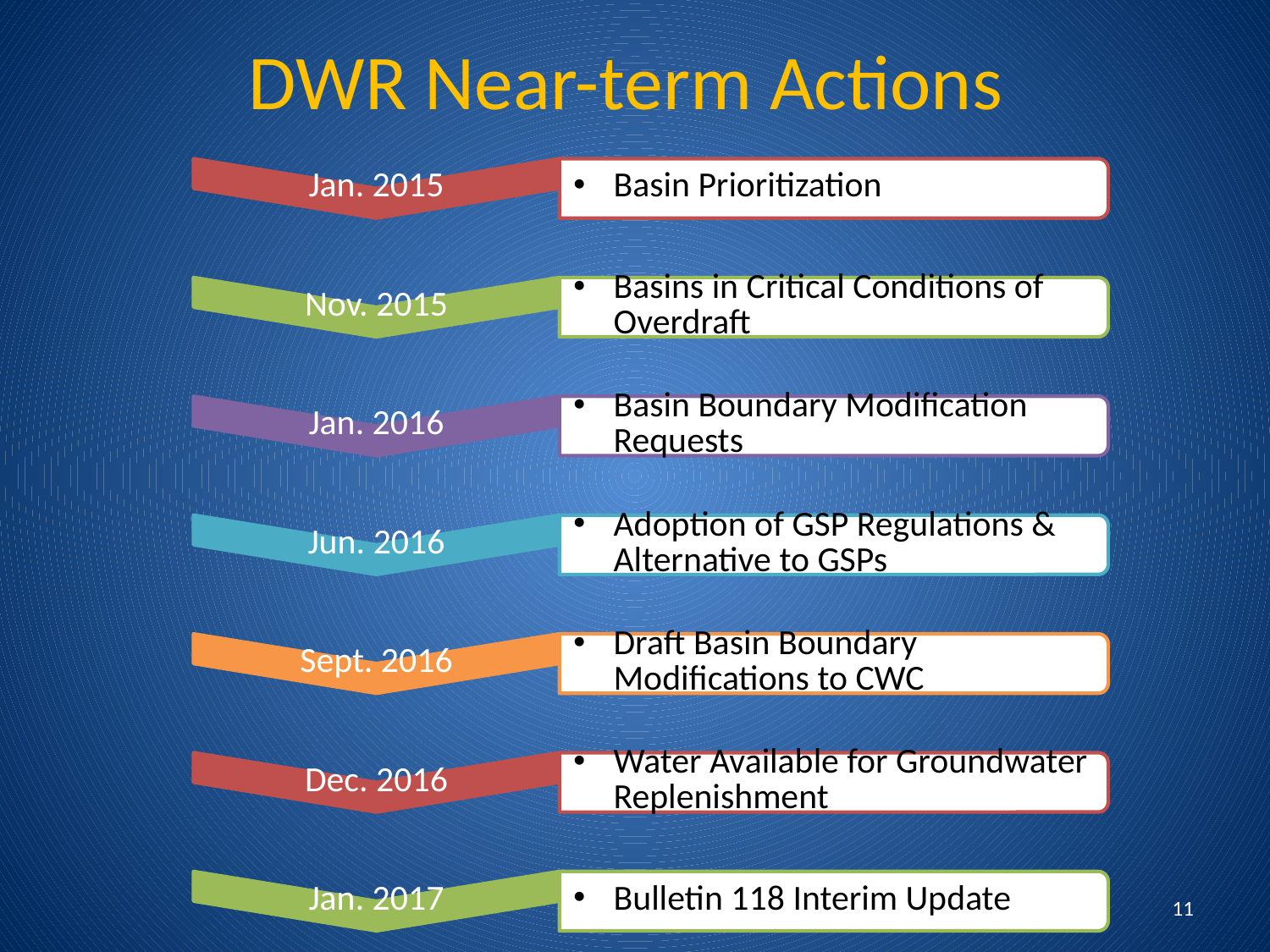

# DWR Near-term Actions
Jan. 2015
Jan. 2016
Jun. 2016
Sept. 2016
Dec. 2016
Jan. 2017
Nov. 2015
Basin Prioritization
Basins in Critical Conditions of Overdraft
Basin Boundary Modification Requests
Adoption of GSP Regulations & Alternative to GSPs
Draft Basin Boundary Modifications to CWC
Water Available for Groundwater Replenishment
Bulletin 118 Interim Update
11